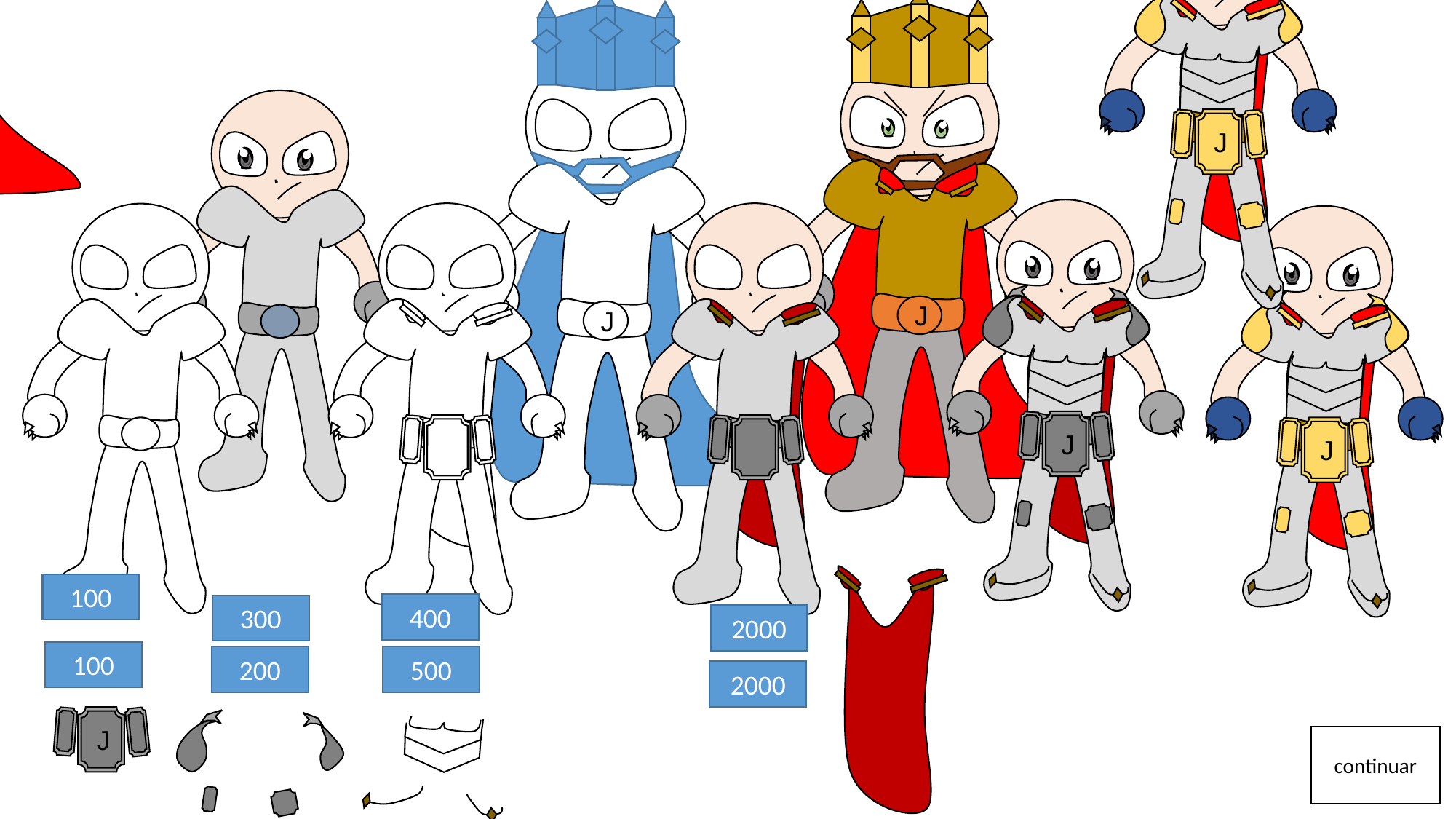

J

J

J

J

J

100

400
300
2000
100
200
500
2000

J

continuar